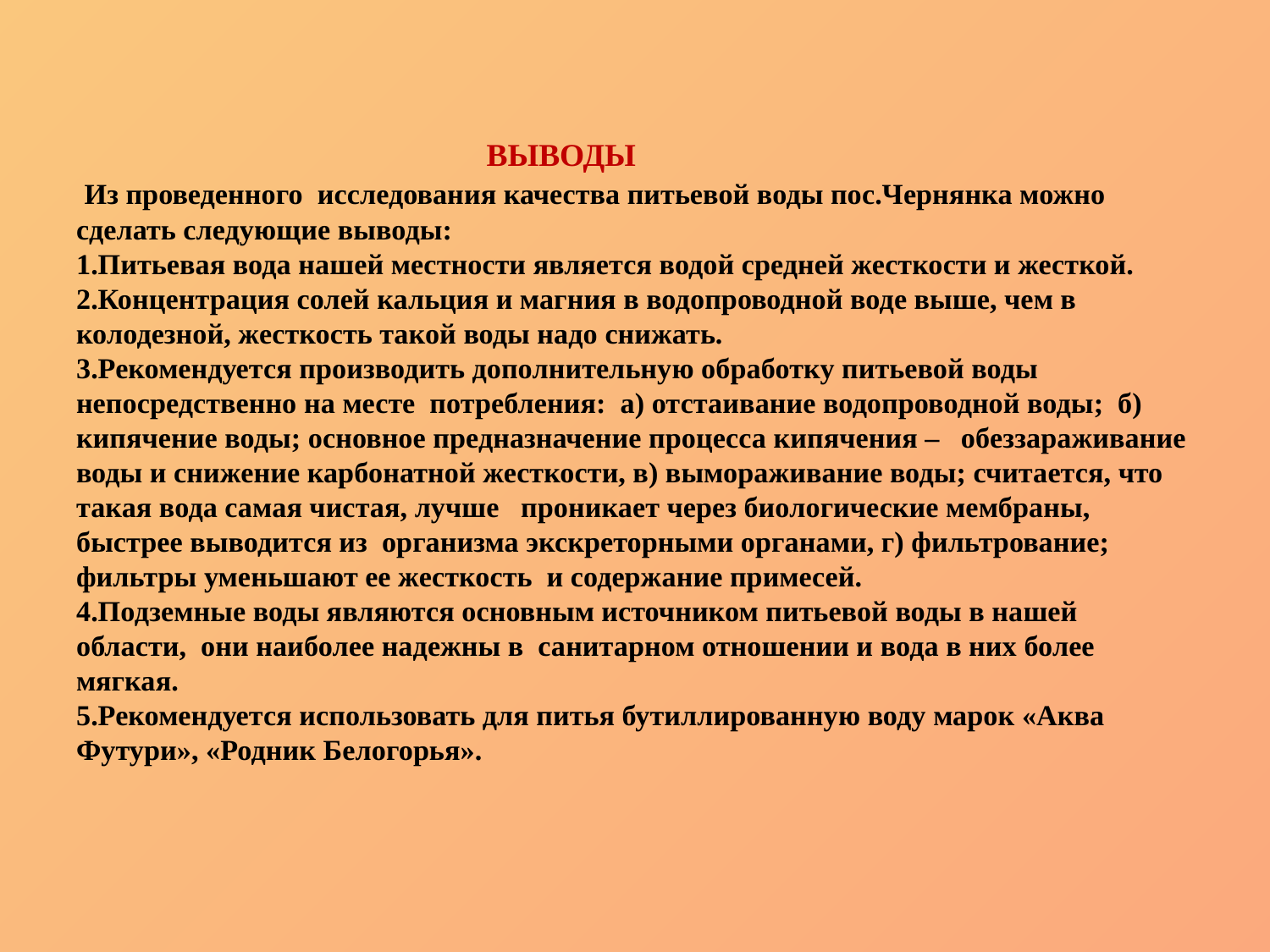

# Выводы из проведенного  исследования качества питьевой воды пос.Чернянка можно сделать следующие выводы: 1.Питьевая вода нашей местности является водой средней жесткости и жесткой. 2.Концентрация солей кальция и магния в водопроводной воде выше, чем в колодезной, жесткость такой воды надо снижать. 3.Рекомендуется производить дополнительную обработку питьевой воды   непосредственно на месте  потребления:  а) отстаивание водопроводной воды;  б) кипячение воды; основное предназначение процесса кипячения –   обеззараживание воды и снижение карбонатной жесткости, в) вымораживание воды; считается, что такая вода самая чистая, лучше   проникает через биологические мембраны, быстрее выводится из  организма экскреторными органами, г) фильтрование; фильтры уменьшают ее жесткость  и содержание примесей. 4.Подземные воды являются основным источником питьевой воды в нашей области,  они наиболее надежны в  санитарном отношении и вода в них более мягкая. 5.Рекомендуется использовать для питья бутиллированную воду марок «Аква Футури», «Родник Белогорья».